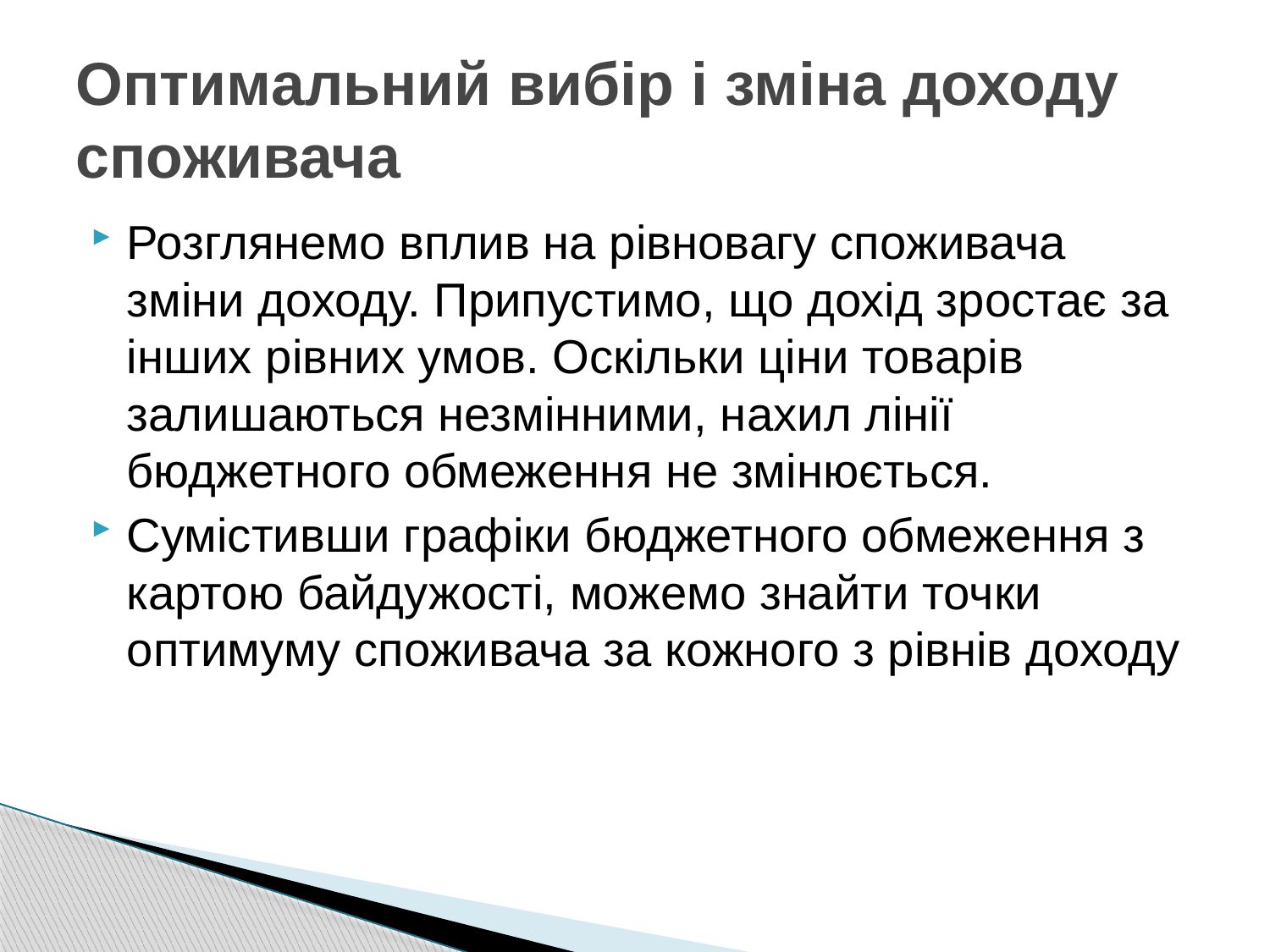

# Оптимальний вибір і зміна доходу споживача
Розглянемо вплив на рівновагу споживача зміни доходу. Припустимо, що дохід зростає за інших рівних умов. Оскільки ціни товарів залишаються незмінними, нахил лінії бюджетного обмеження не змінюється.
Сумістивши графіки бюджетного обмеження з картою байдужості, можемо знайти точки оптимуму споживача за кожного з рівнів доходу